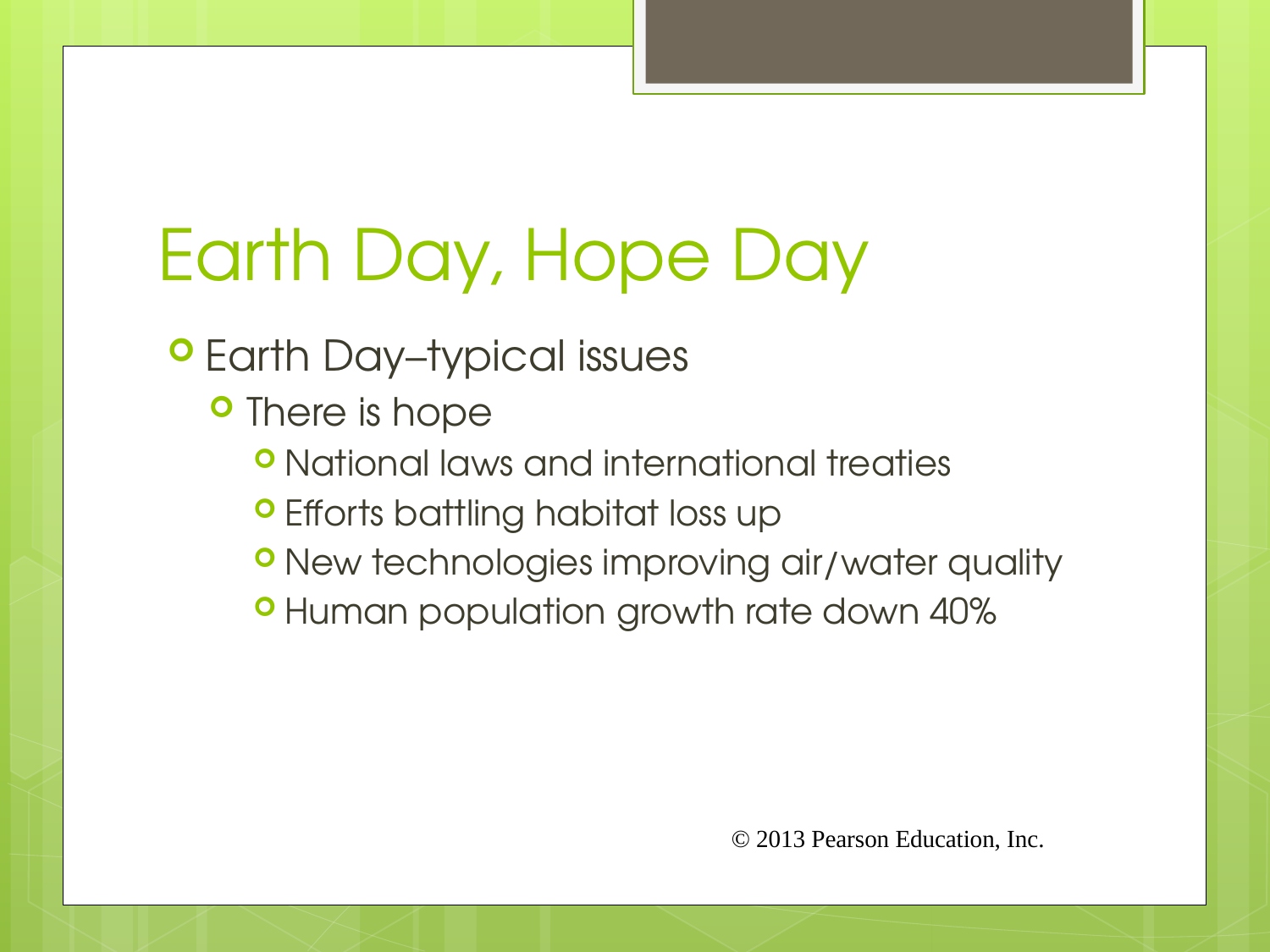

# Earth Day, Hope Day
Earth Day–typical issues
There is hope
National laws and international treaties
Efforts battling habitat loss up
New technologies improving air/water quality
Human population growth rate down 40%
© 2013 Pearson Education, Inc.